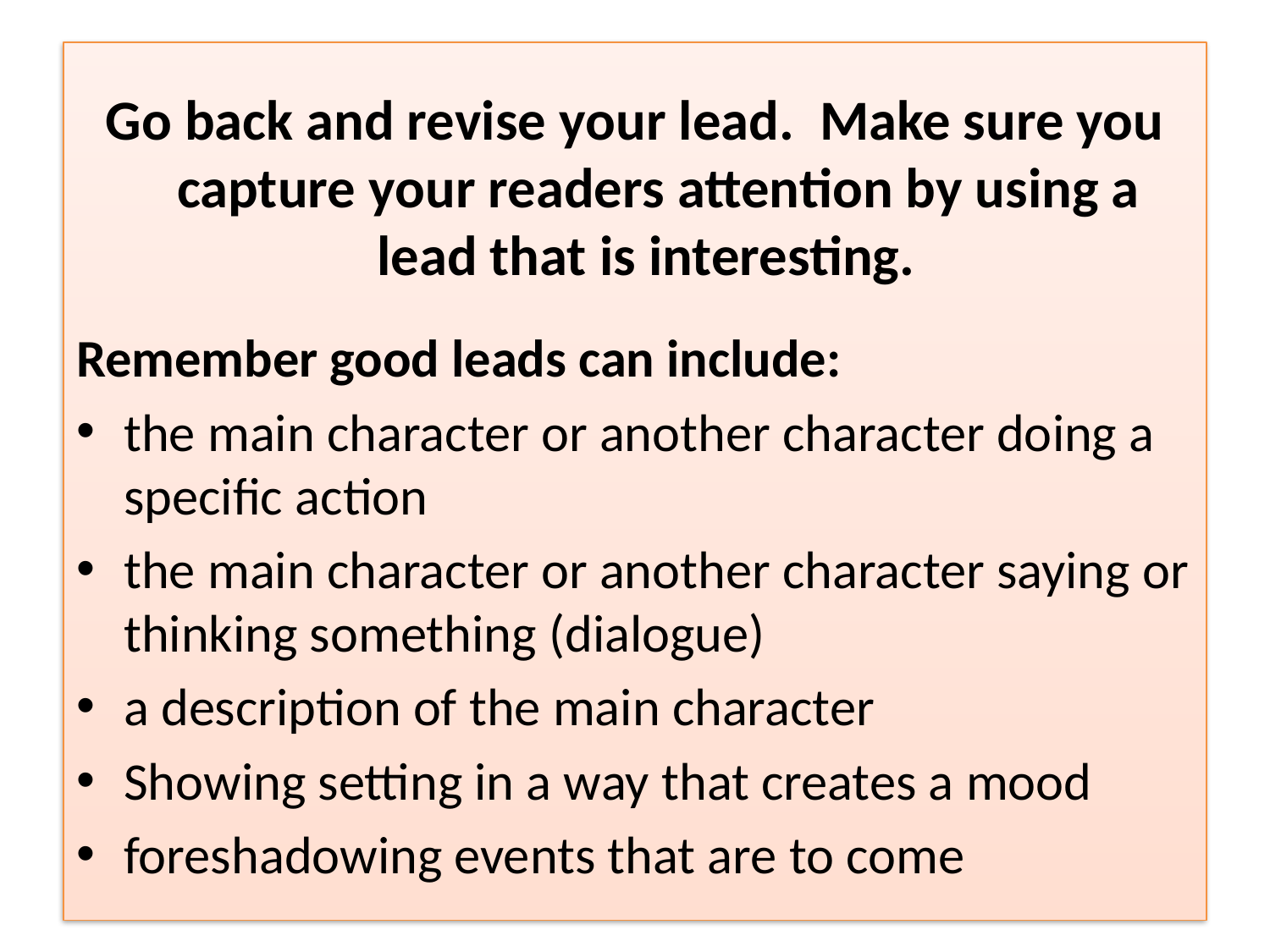

Go back and revise your lead.  Make sure you capture your readers attention by using a lead that is interesting.

Remember good leads can include:
the main character or another character doing a specific action
the main character or another character saying or thinking something (dialogue)
a description of the main character
Showing setting in a way that creates a mood
foreshadowing events that are to come